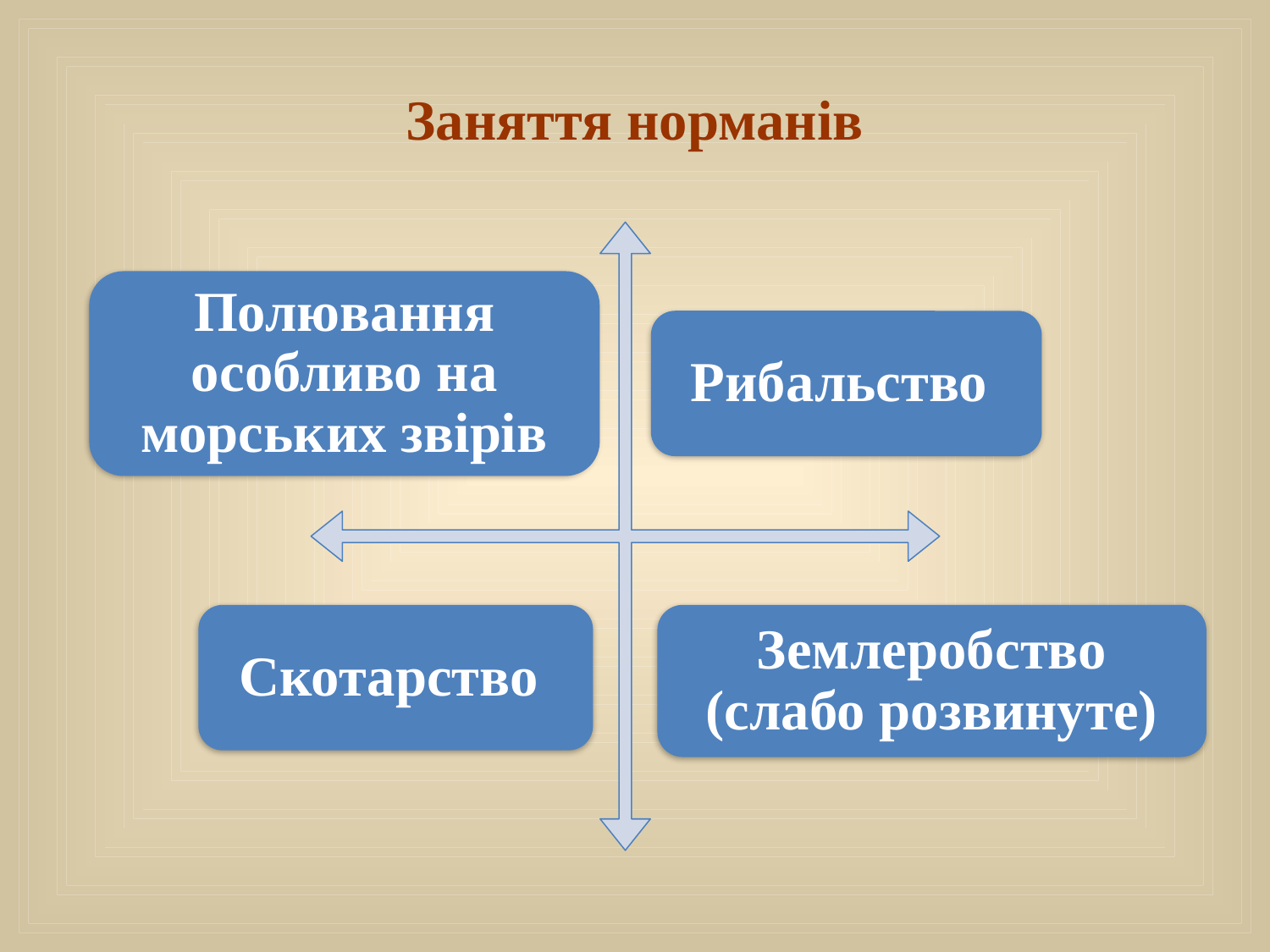

# Заняття норманів
Скотарство
Рибальство
Полювання особливо на морських звірів
Землеробство (слабо розвинуте)